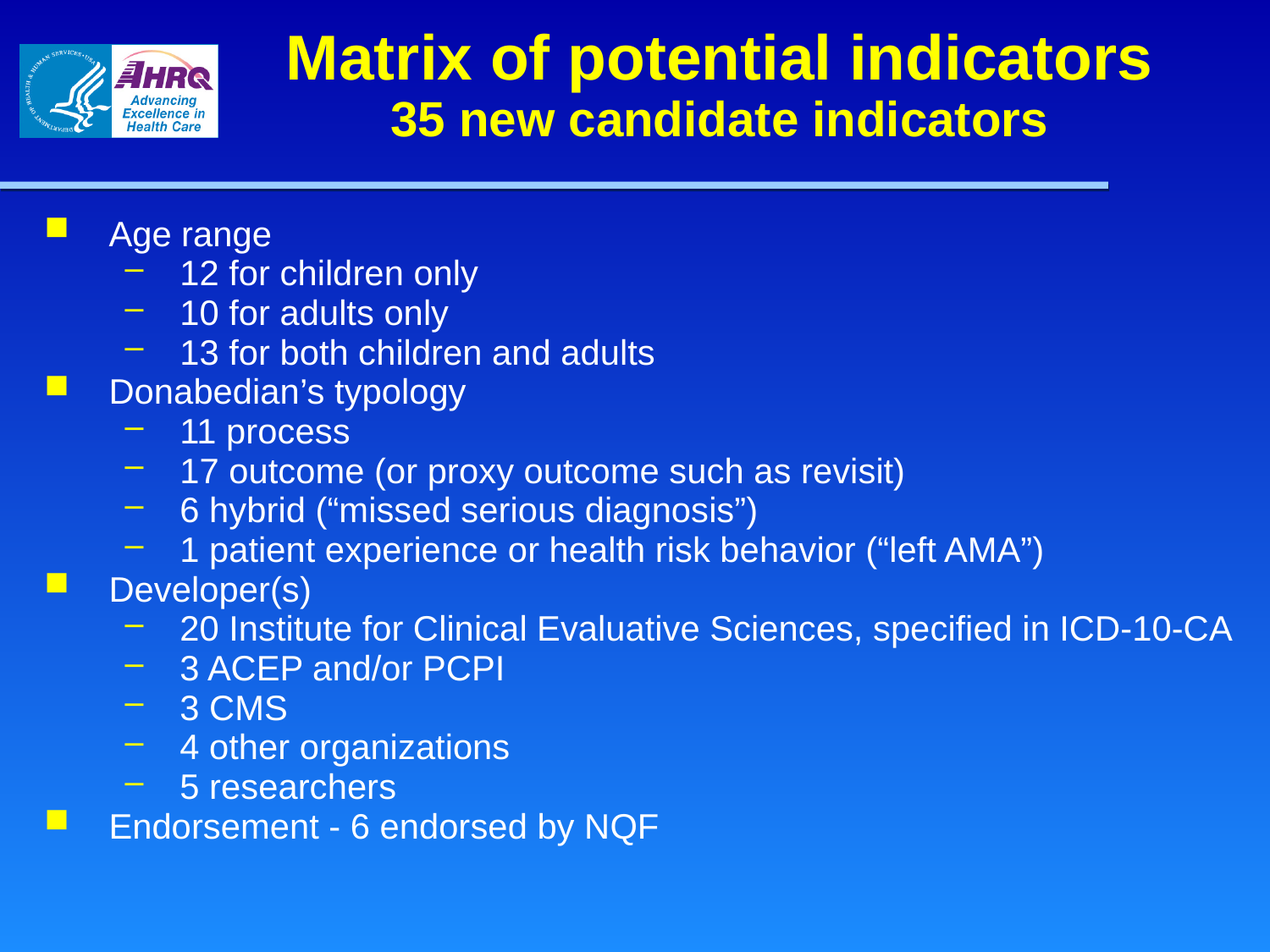

Matrix of potential indicators
35 new candidate indicators
Age range
12 for children only
10 for adults only
13 for both children and adults
Donabedian’s typology
11 process
17 outcome (or proxy outcome such as revisit)
6 hybrid (“missed serious diagnosis”)
1 patient experience or health risk behavior (“left AMA”)
Developer(s)
20 Institute for Clinical Evaluative Sciences, specified in ICD-10-CA
3 ACEP and/or PCPI
3 CMS
4 other organizations
5 researchers
Endorsement - 6 endorsed by NQF